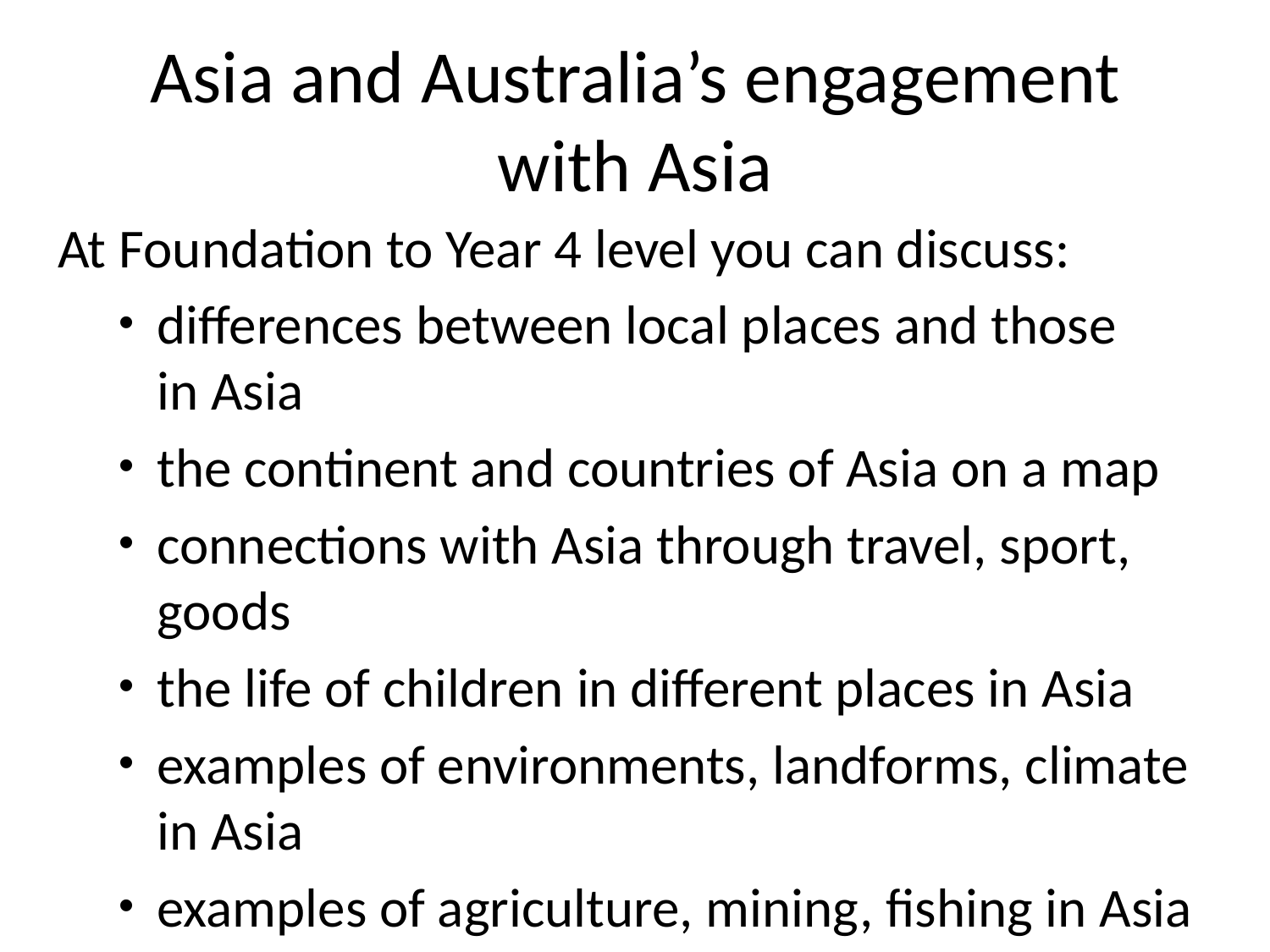

# Asia and Australia’s engagement with Asia
At Foundation to Year 4 level you can discuss:
differences between local places and those
in Asia
the continent and countries of Asia on a map
connections with Asia through travel, sport, goods
the life of children in different places in Asia
examples of environments, landforms, climate in Asia
examples of agriculture, mining, fishing in Asia